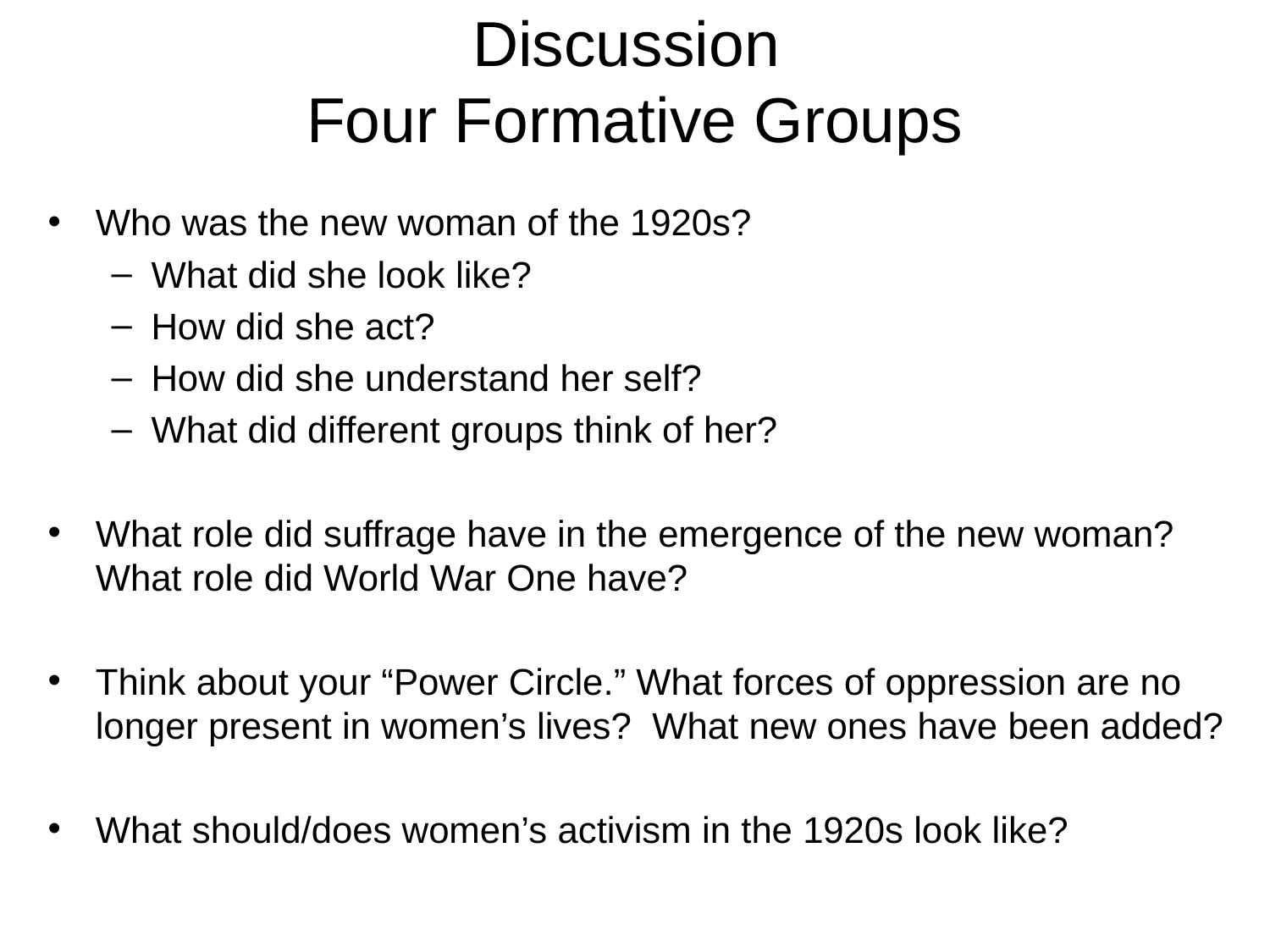

# Discussion Four Formative Groups
Who was the new woman of the 1920s?
What did she look like?
How did she act?
How did she understand her self?
What did different groups think of her?

What role did suffrage have in the emergence of the new woman?  What role did World War One have?

Think about your “Power Circle.” What forces of oppression are no longer present in women’s lives?  What new ones have been added?

What should/does women’s activism in the 1920s look like?